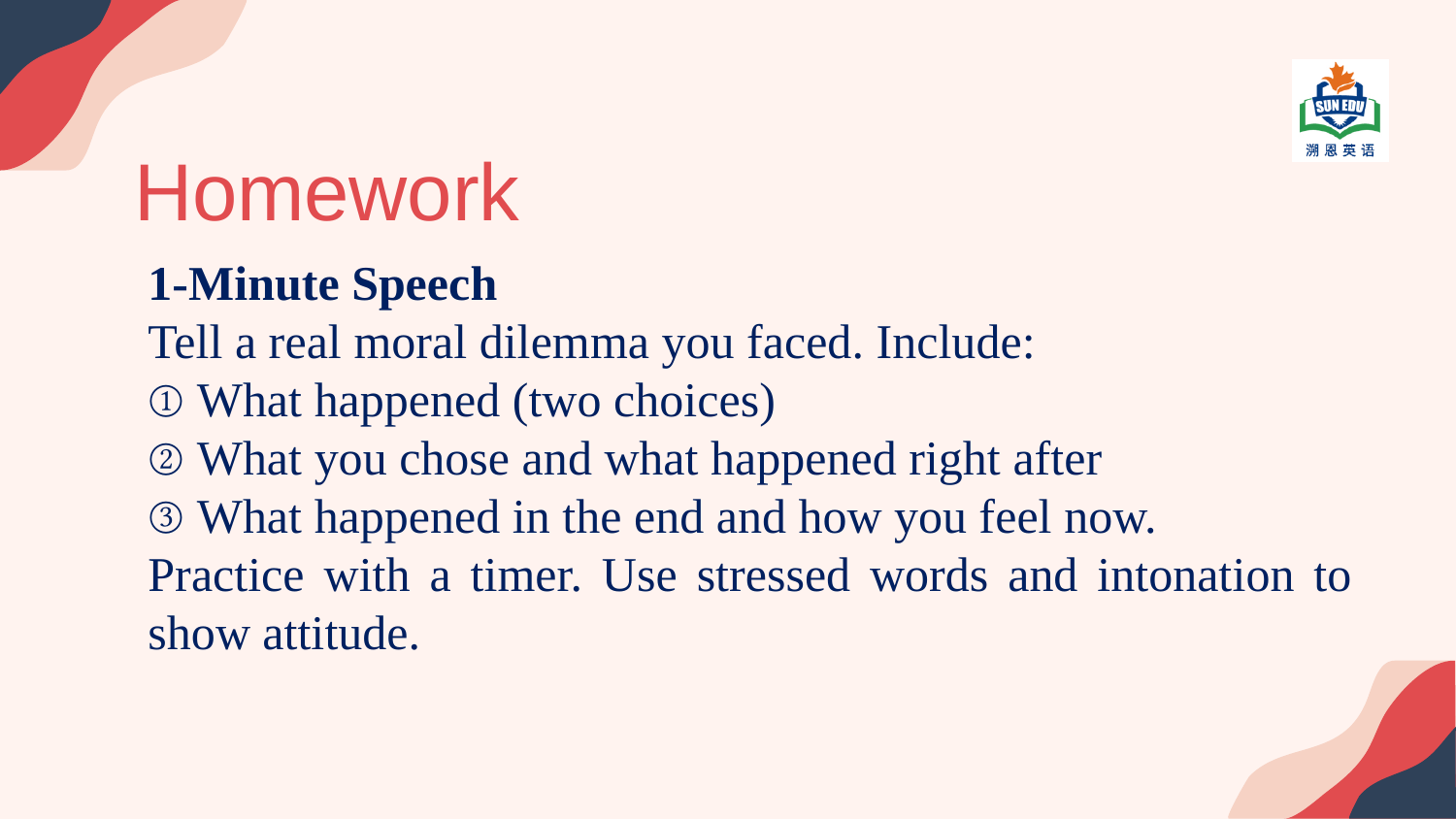

Homework
1-Minute Speech
Tell a real moral dilemma you faced. Include:
① What happened (two choices)
② What you chose and what happened right after
③ What happened in the end and how you feel now.
Practice with a timer. Use stressed words and intonation to show attitude.